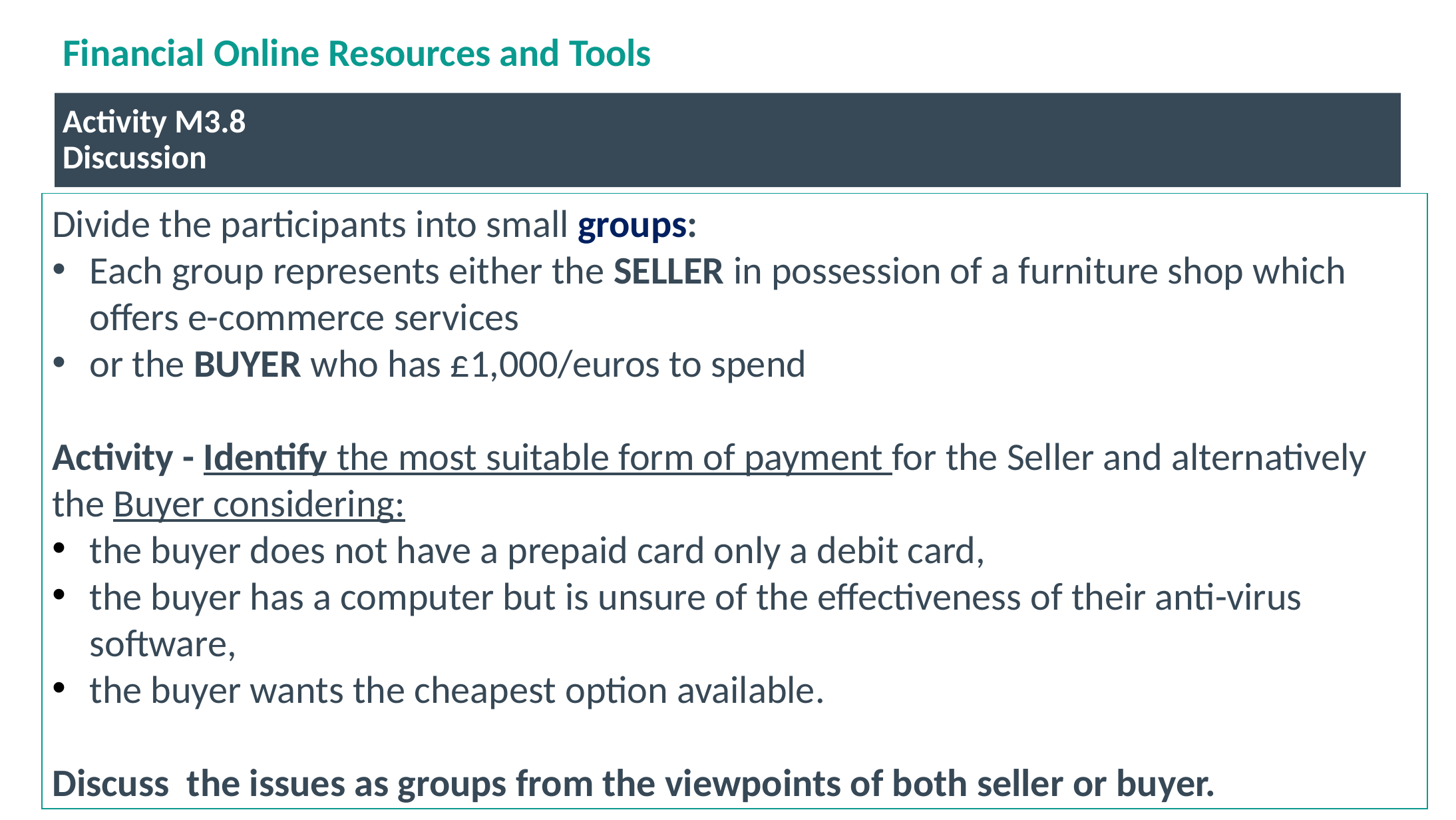

# Financial Online Resources and Tools
Activity M3.8
Discussion
Divide the participants into small groups:
Each group represents either the SELLER in possession of a furniture shop which offers e-commerce services
or the BUYER who has £1,000/euros to spend

Activity - Identify the most suitable form of payment for the Seller and alternatively the Buyer considering:
the buyer does not have a prepaid card only a debit card,
the buyer has a computer but is unsure of the effectiveness of their anti-virus software,
the buyer wants the cheapest option available.

Discuss  the issues as groups from the viewpoints of both seller or buyer.